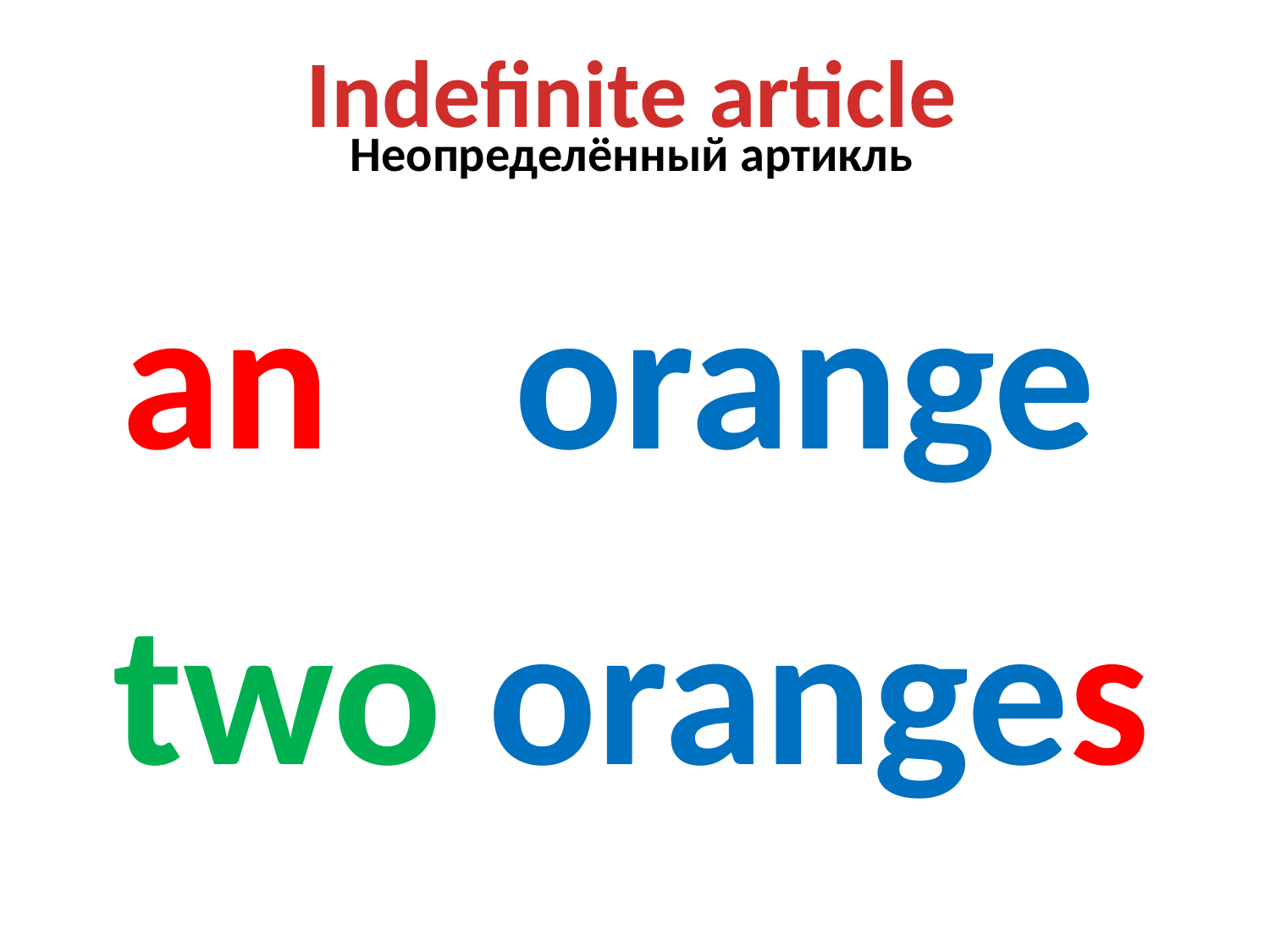

Indefinite article
Неопределённый артикль
an    orange
two oranges